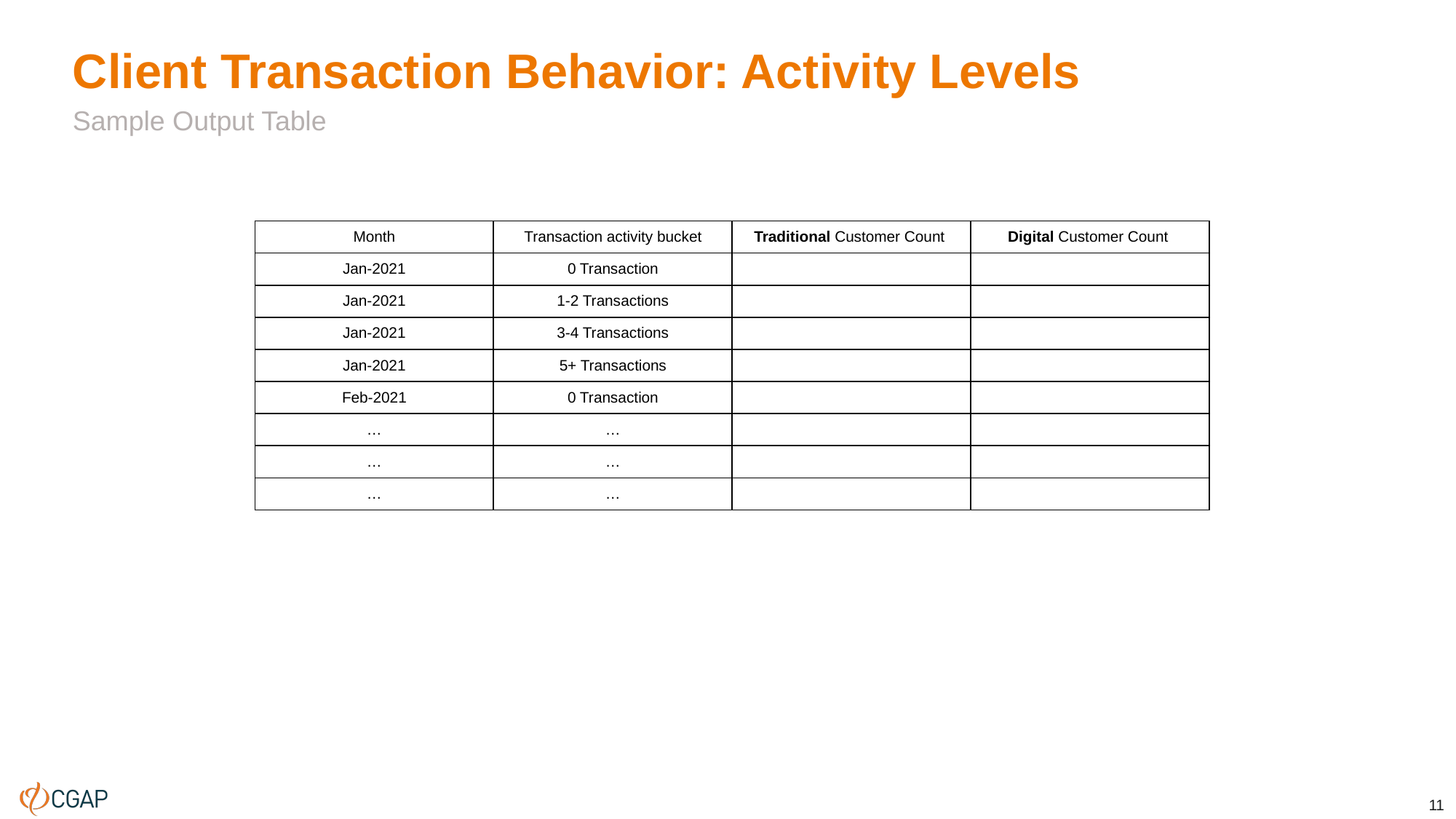

# Client Transaction Behavior: Activity Levels
Sample Output Table
| Month | Transaction activity bucket | Traditional Customer Count | Digital Customer Count |
| --- | --- | --- | --- |
| Jan-2021 | 0 Transaction |  |  |
| Jan-2021 | 1-2 Transactions |  |  |
| Jan-2021 | 3-4 Transactions |  |  |
| Jan-2021 | 5+ Transactions |  |  |
| Feb-2021 | 0 Transaction |  |  |
| … | … |  |  |
| … | … |  |  |
| … | … |  |  |
11